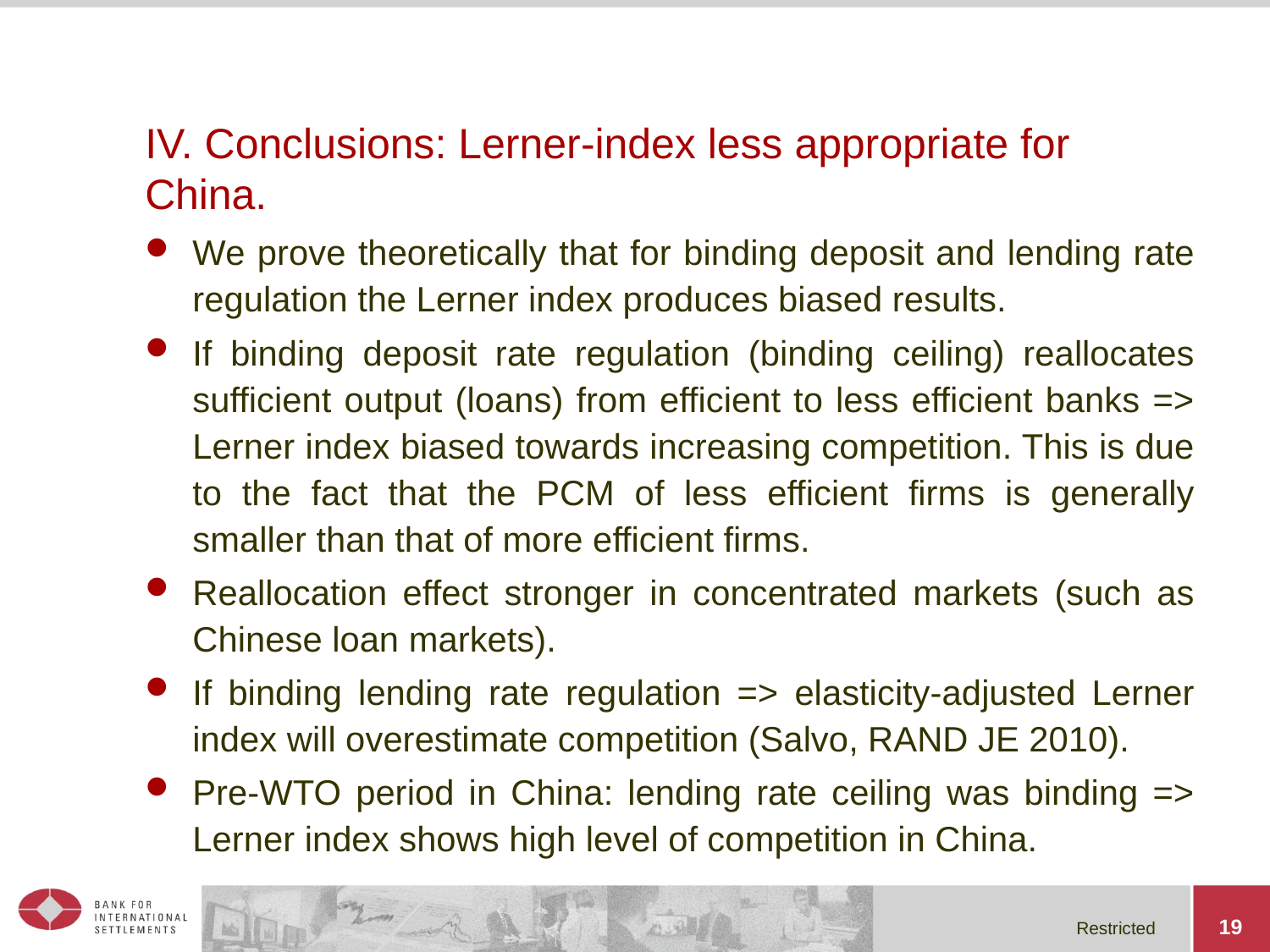

# IV. Conclusions: Lerner-index less appropriate for China.
We prove theoretically that for binding deposit and lending rate regulation the Lerner index produces biased results.
If binding deposit rate regulation (binding ceiling) reallocates sufficient output (loans) from efficient to less efficient banks => Lerner index biased towards increasing competition. This is due to the fact that the PCM of less efficient firms is generally smaller than that of more efficient firms.
Reallocation effect stronger in concentrated markets (such as Chinese loan markets).
If binding lending rate regulation => elasticity-adjusted Lerner index will overestimate competition (Salvo, RAND JE 2010).
Pre-WTO period in China: lending rate ceiling was binding => Lerner index shows high level of competition in China.

19